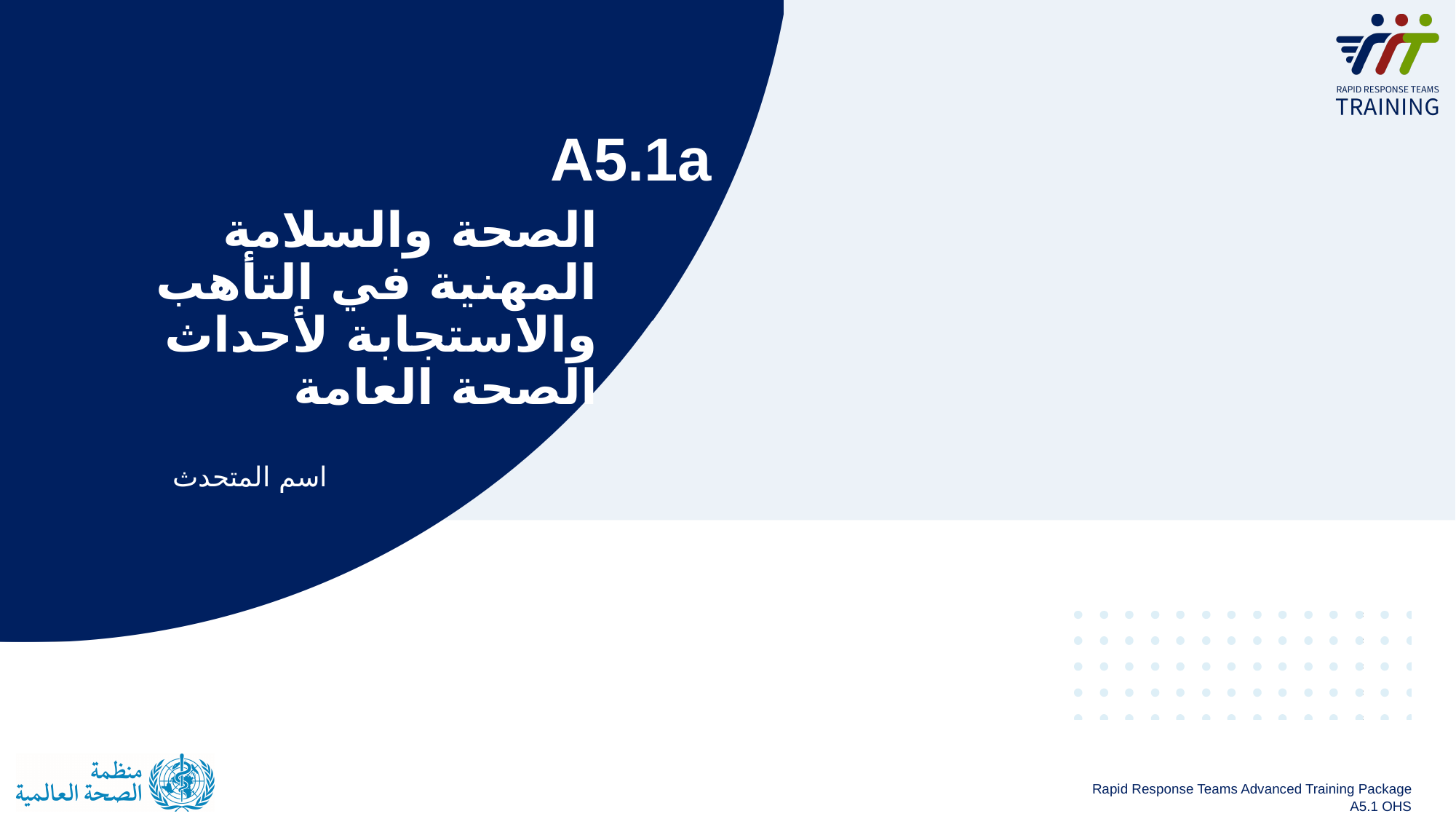

A5.1a
# الصحة والسلامة المهنية في التأهب والاستجابة لأحداث الصحة العامة
اسم المتحدث
1